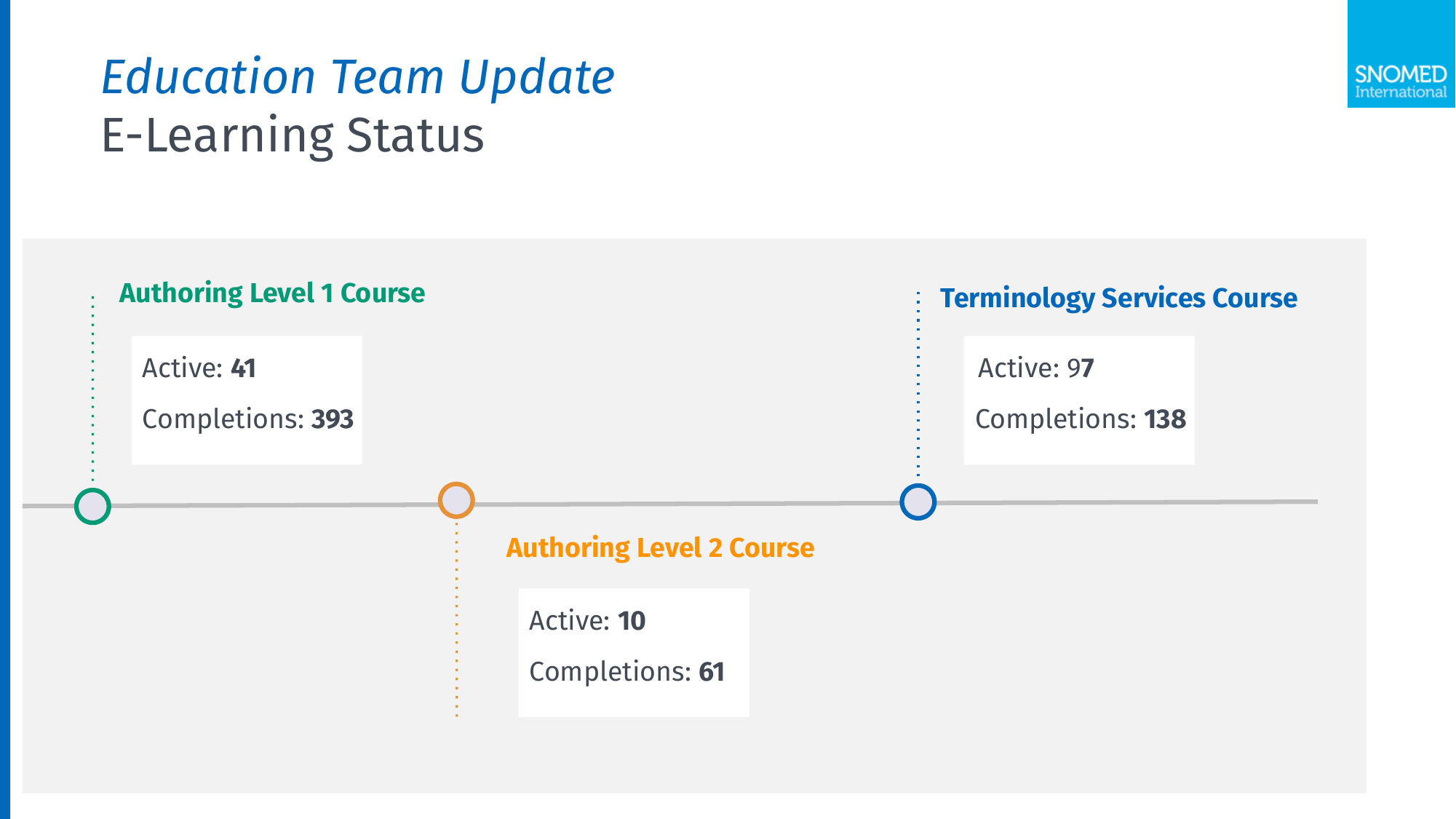

Education Team Update
E-Learning Status

Authoring Level 1 Course
Active: 41
Completions: 393
Terminology Services Course
  Active: 97
Completions: 138

Authoring Level 2 Course
Active: 10
Completions: 61